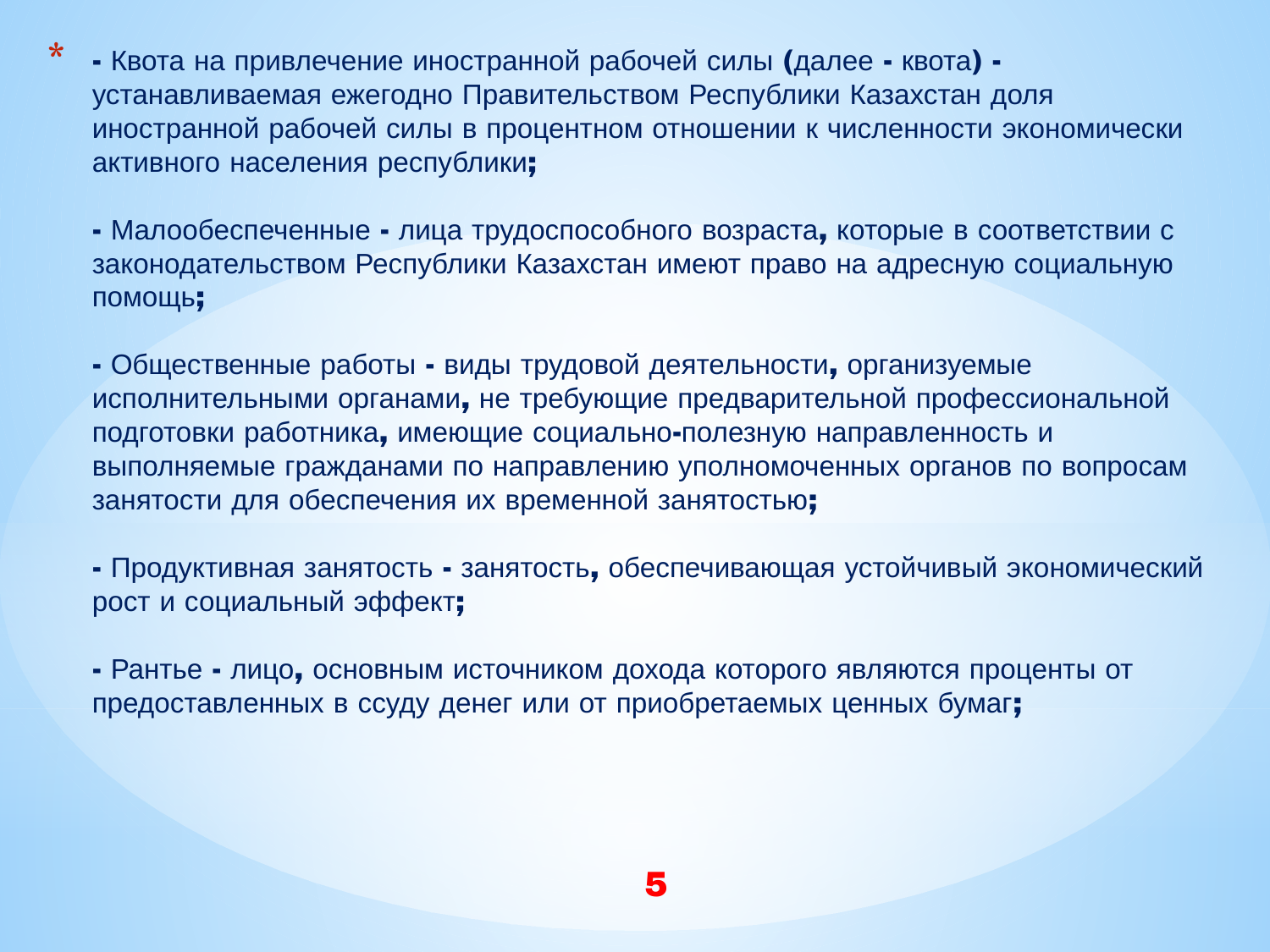

# - Квота на привлечение иностранной рабочей силы (далее - квота) - устанавливаемая ежегодно Правительством Республики Казахстан доля иностранной рабочей силы в процентном отношении к численности экономически активного населения республики; - Малообеспеченные - лица трудоспособного возраста, которые в соответствии с законодательством Республики Казахстан имеют право на адресную социальную помощь; - Общественные работы - виды трудовой деятельности, организуемые исполнительными органами, не требующие предварительной профессиональной подготовки работника, имеющие социально-полезную направленность и выполняемые гражданами по направлению уполномоченных органов по вопросам занятости для обеспечения их временной занятостью; - Продуктивная занятость - занятость, обеспечивающая устойчивый экономический рост и социальный эффект; - Рантье - лицо, основным источником дохода которого являются проценты от предоставленных в ссуду денег или от приобретаемых ценных бумаг;

5